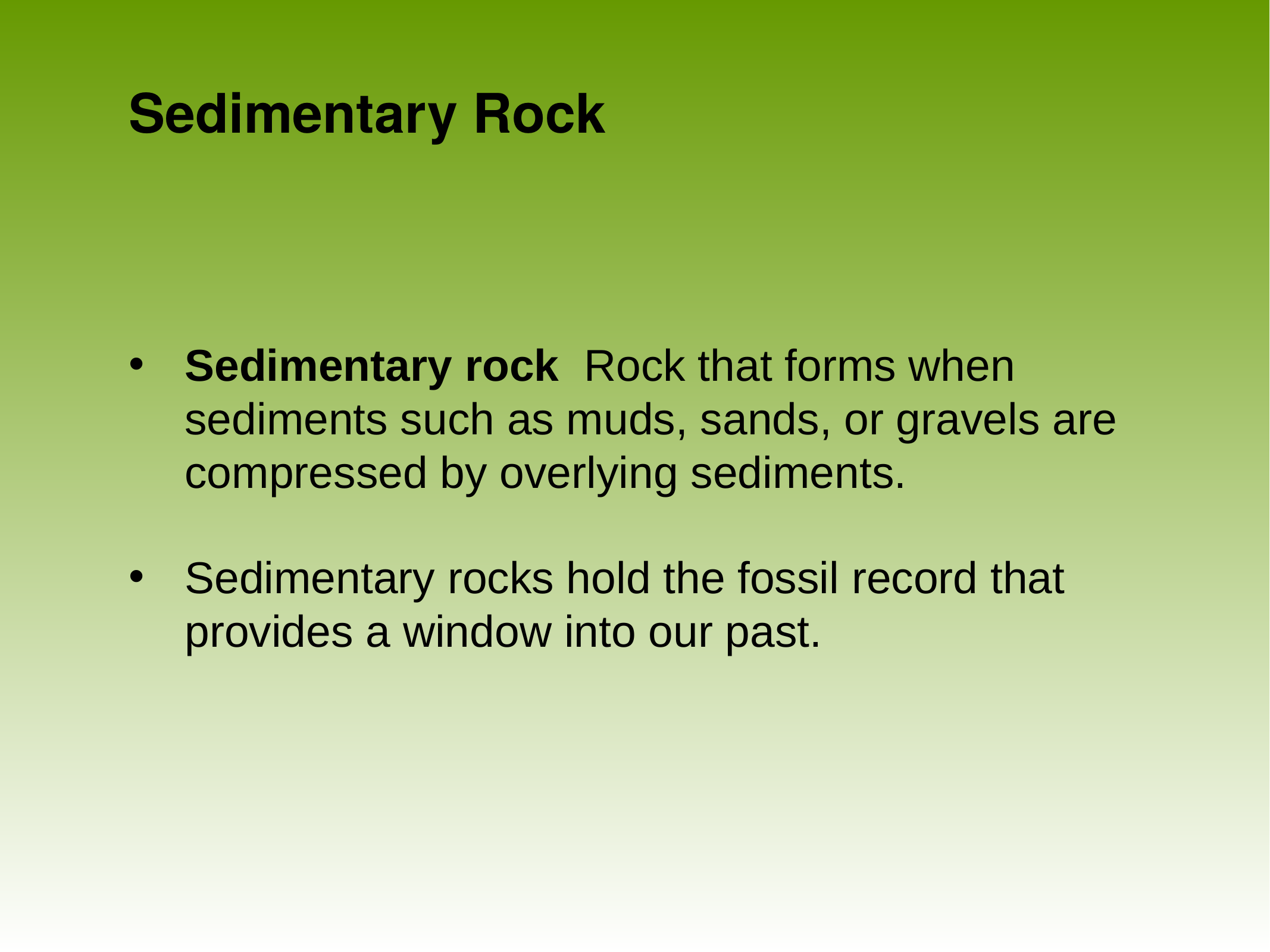

# Sedimentary Rock
Sedimentary rock  Rock that forms when sediments such as muds, sands, or gravels are compressed by overlying sediments.
Sedimentary rocks hold the fossil record that provides a window into our past.